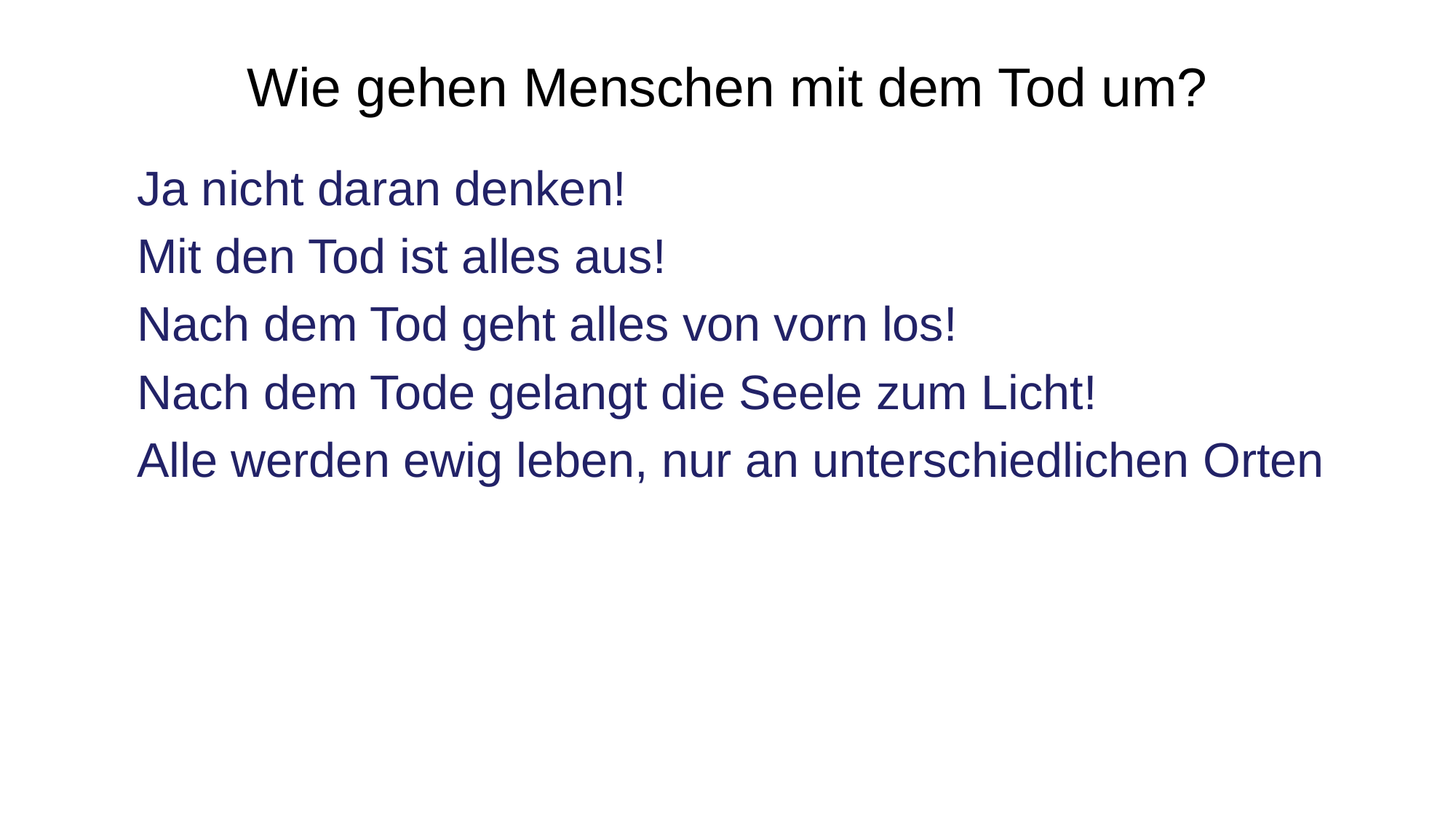

# Wie gehen Menschen mit dem Tod um?
Ja nicht daran denken!
Mit den Tod ist alles aus!
Nach dem Tod geht alles von vorn los!
Nach dem Tode gelangt die Seele zum Licht!
Alle werden ewig leben, nur an unterschiedlichen Orten